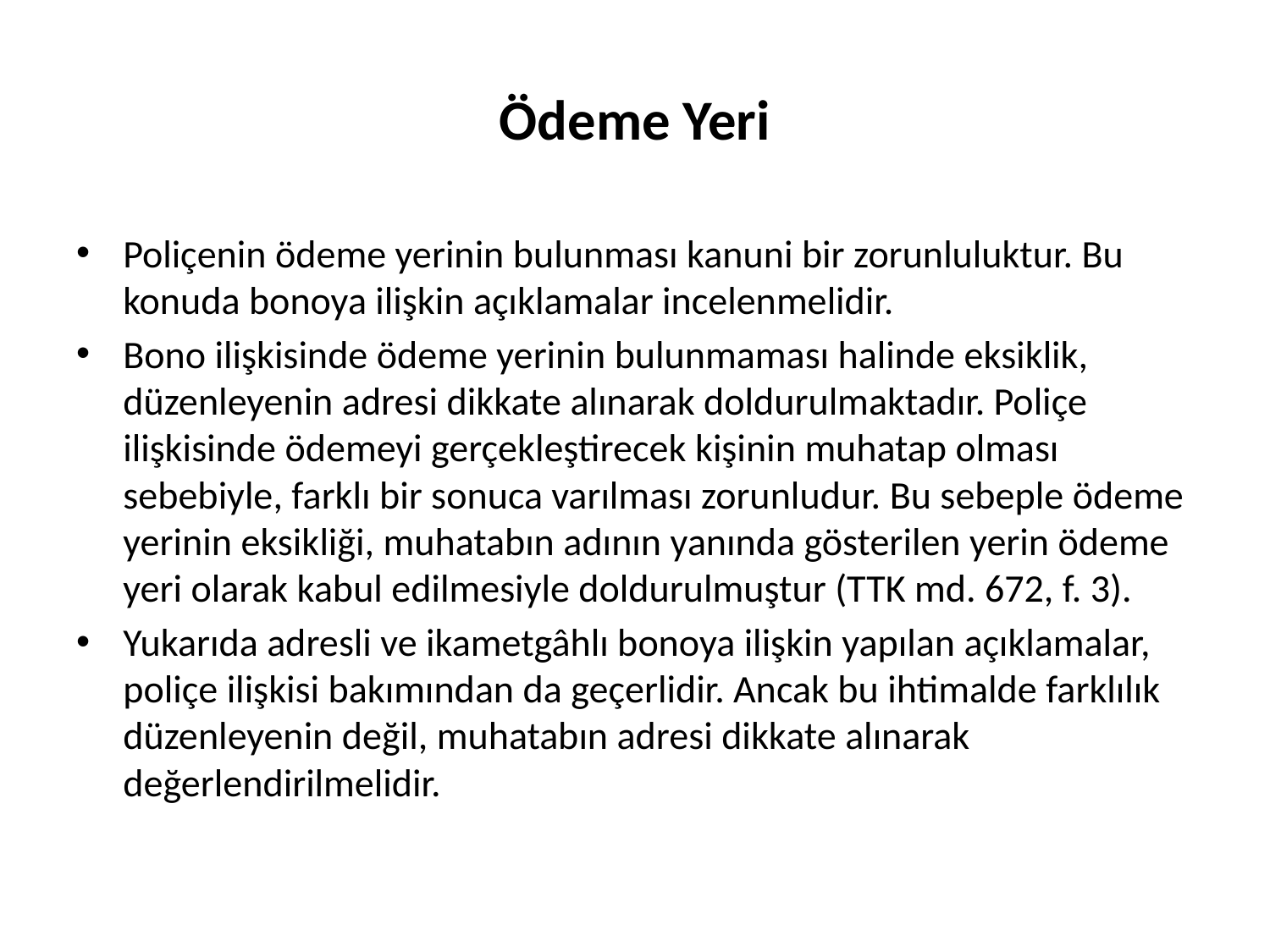

# Ödeme Yeri
Poliçenin ödeme yerinin bulunması kanuni bir zorunluluktur. Bu konuda bonoya ilişkin açıklamalar incelenmelidir.
Bono ilişkisinde ödeme yerinin bulunmaması halinde eksiklik, düzenleyenin adresi dikkate alınarak doldurulmaktadır. Poliçe ilişkisinde ödemeyi gerçekleştirecek kişinin muhatap olması sebebiyle, farklı bir sonuca varılması zorunludur. Bu sebeple ödeme yerinin eksikliği, muhatabın adının yanında gösterilen yerin ödeme yeri olarak kabul edilmesiyle doldurulmuştur (TTK md. 672, f. 3).
Yukarıda adresli ve ikametgâhlı bonoya ilişkin yapılan açıklamalar, poliçe ilişkisi bakımından da geçerlidir. Ancak bu ihtimalde farklılık düzenleyenin değil, muhatabın adresi dikkate alınarak değerlendirilmelidir.